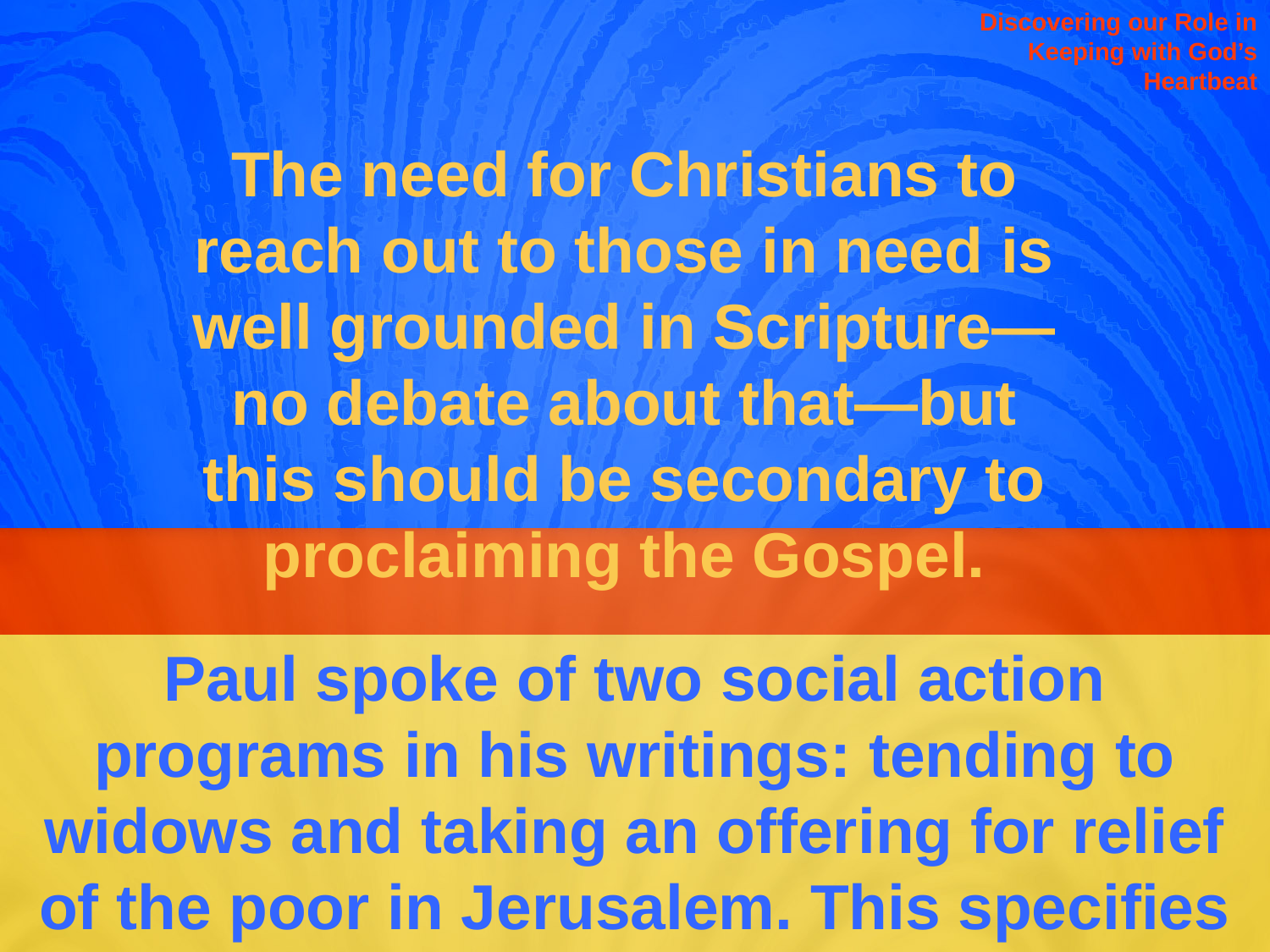

Discovering our Role in Keeping with God’s Heartbeat
The need for Christians to reach out to those in need is well grounded in Scripture—no debate about that—but this should be secondary to proclaiming the Gospel.
Paul spoke of two social action programs in his writings: tending to widows and taking an offering for relief of the poor in Jerusalem. This specifies or alludes to our Christian obligation.